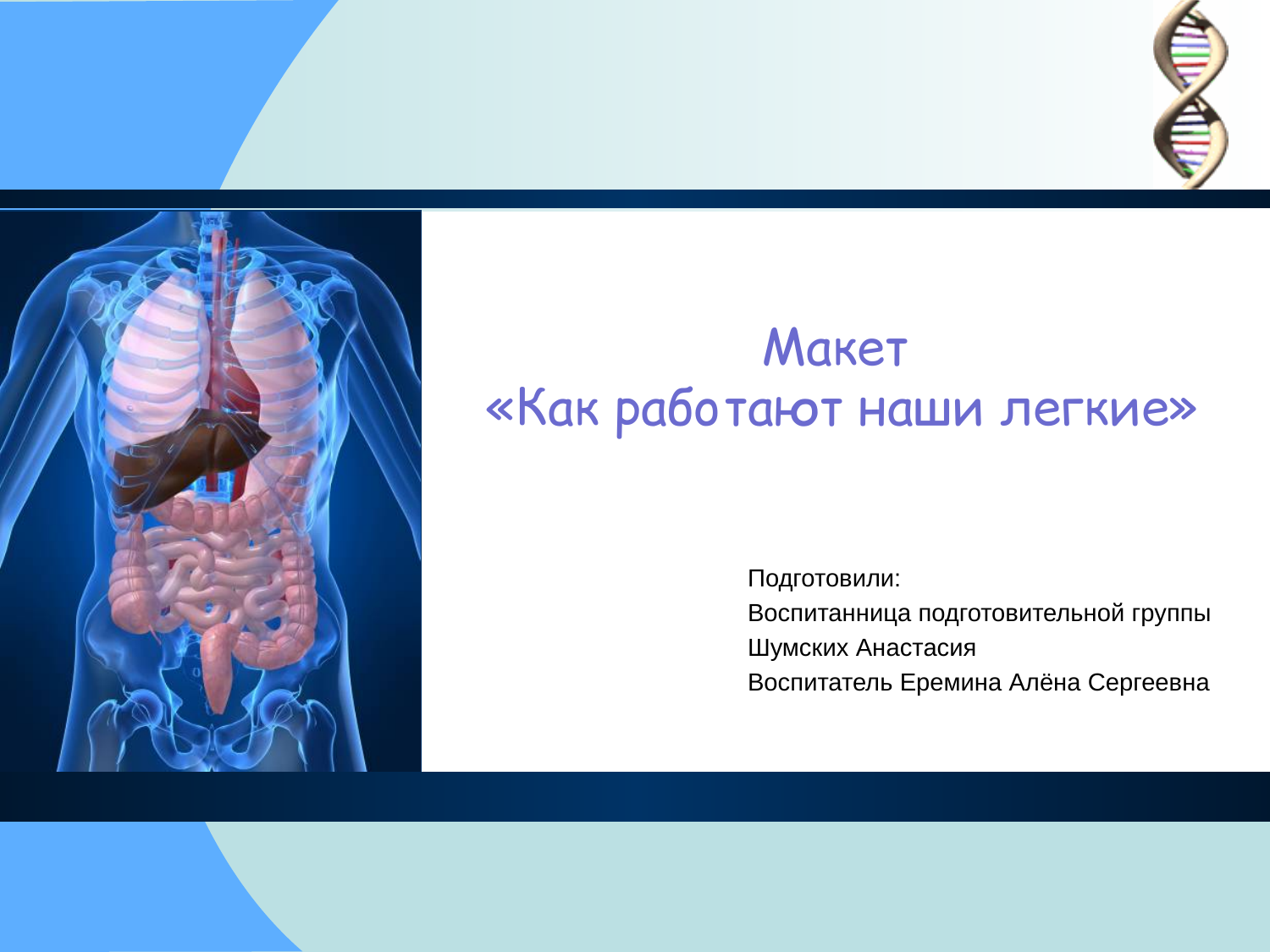

# Макет «Как работают наши легкие»
Подготовили:
Воспитанница подготовительной группы
Шумских Анастасия
Воспитатель Еремина Алёна Сергеевна